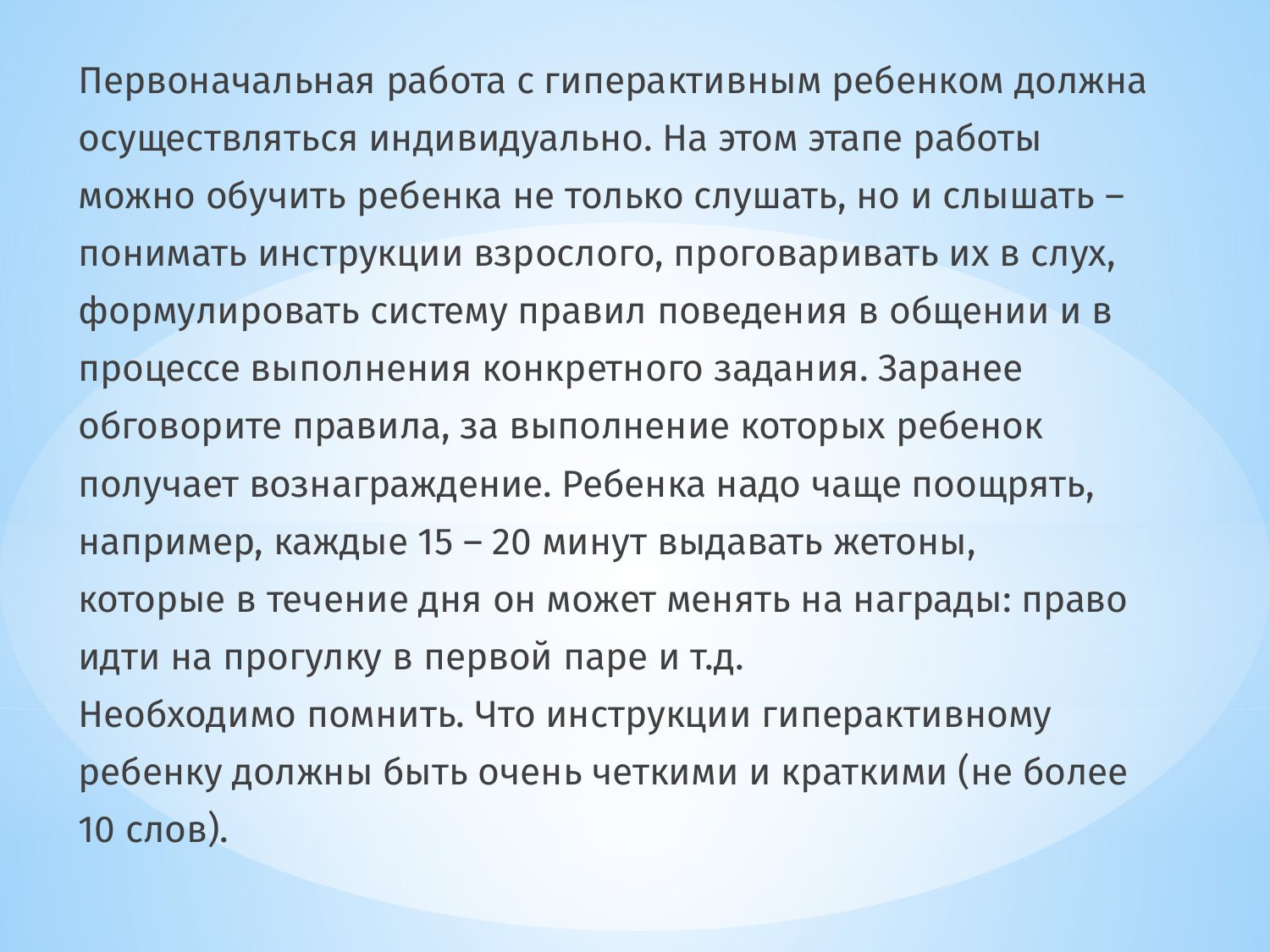

Первоначальная работа с гиперактивным ребенком должна
осуществляться индивидуально. На этом этапе работы
можно обучить ребенка не только слушать, но и слышать –
понимать инструкции взрослого, проговаривать их в слух,
формулировать систему правил поведения в общении и в
процессе выполнения конкретного задания. Заранее
обговорите правила, за выполнение которых ребенок
получает вознаграждение. Ребенка надо чаще поощрять,
например, каждые 15 – 20 минут выдавать жетоны,
которые в течение дня он может менять на награды: право
идти на прогулку в первой паре и т.д.
Необходимо помнить. Что инструкции гиперактивному
ребенку должны быть очень четкими и краткими (не более
10 слов).